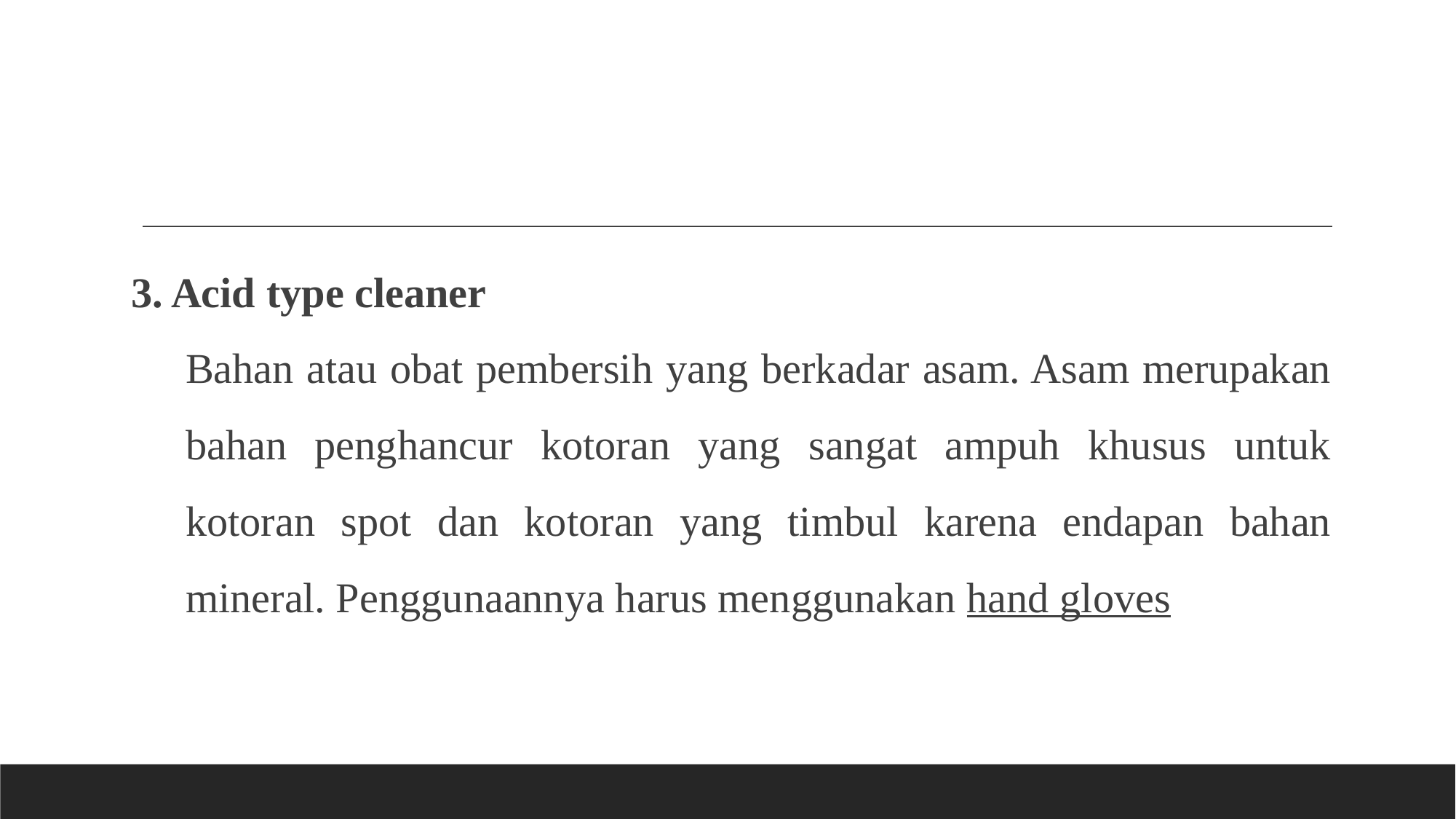

#
3. Acid type cleaner
Bahan atau obat pembersih yang berkadar asam. Asam merupakan bahan penghancur kotoran yang sangat ampuh khusus untuk kotoran spot dan kotoran yang timbul karena endapan bahan mineral. Penggunaannya harus menggunakan hand gloves